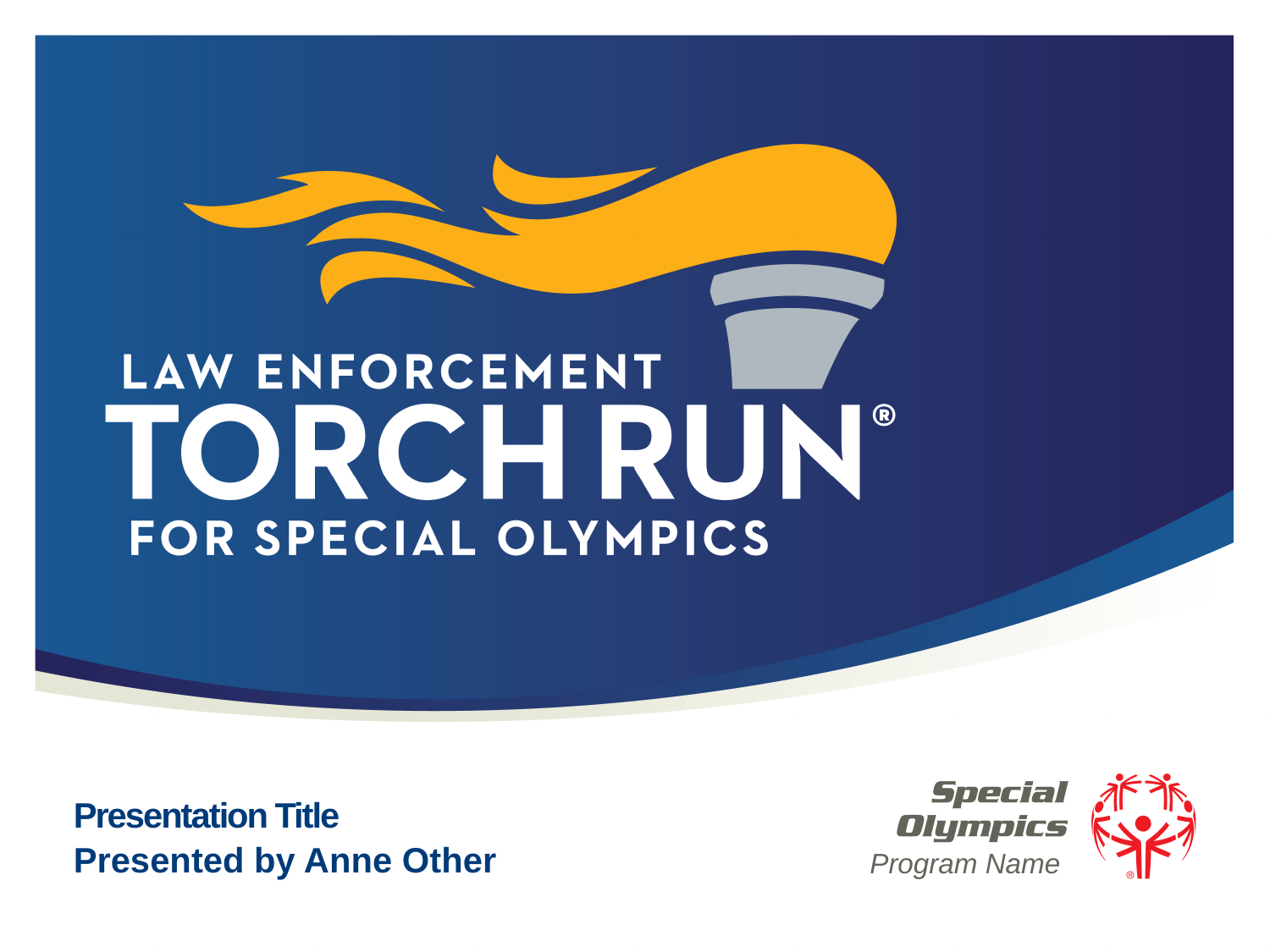

# Presentation Title
Presented by Anne Other
Program Name